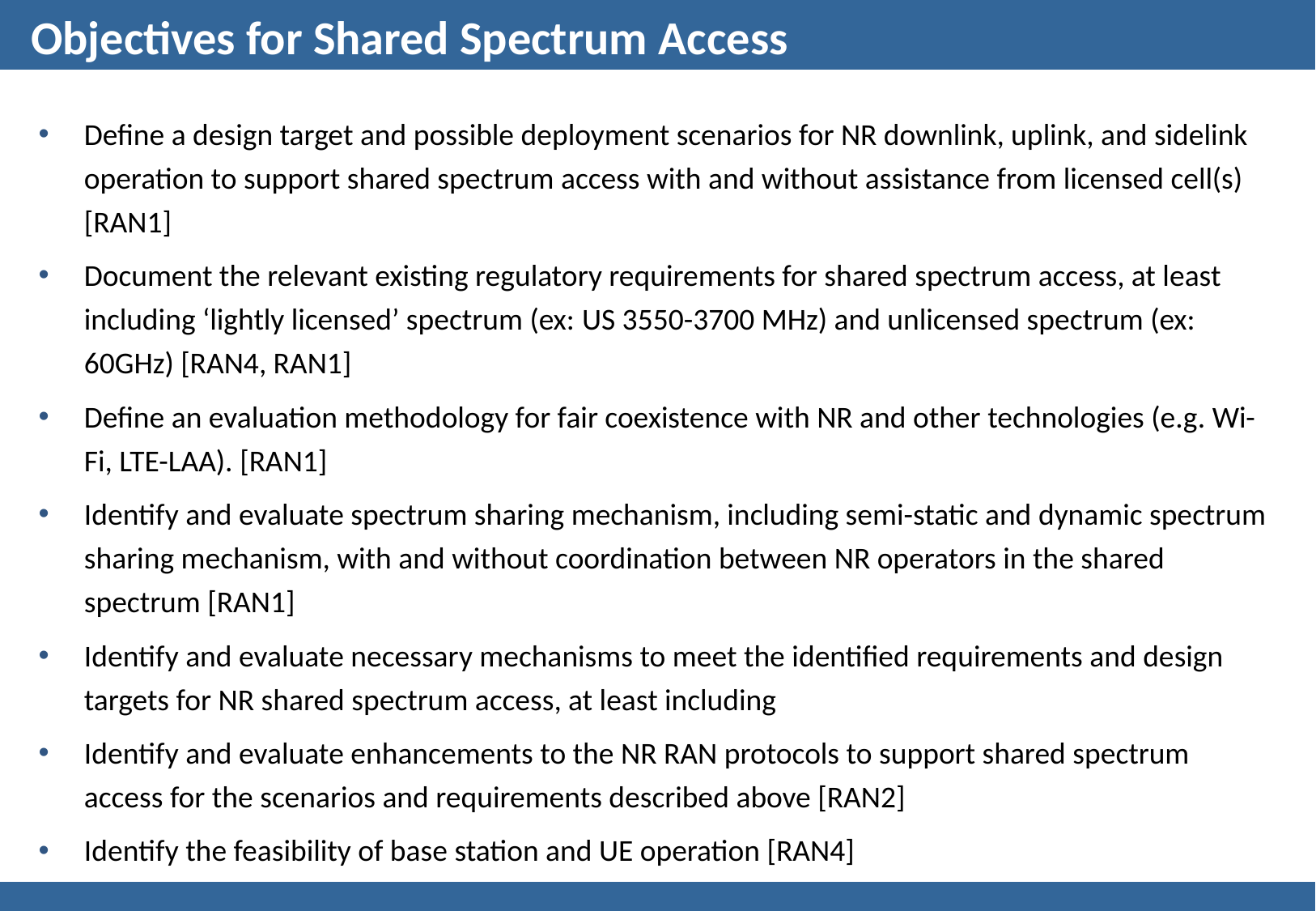

# Objectives for Shared Spectrum Access
Define a design target and possible deployment scenarios for NR downlink, uplink, and sidelink operation to support shared spectrum access with and without assistance from licensed cell(s) [RAN1]
Document the relevant existing regulatory requirements for shared spectrum access, at least including ‘lightly licensed’ spectrum (ex: US 3550-3700 MHz) and unlicensed spectrum (ex: 60GHz) [RAN4, RAN1]
Define an evaluation methodology for fair coexistence with NR and other technologies (e.g. Wi-Fi, LTE-LAA). [RAN1]
Identify and evaluate spectrum sharing mechanism, including semi-static and dynamic spectrum sharing mechanism, with and without coordination between NR operators in the shared spectrum [RAN1]
Identify and evaluate necessary mechanisms to meet the identified requirements and design targets for NR shared spectrum access, at least including
Identify and evaluate enhancements to the NR RAN protocols to support shared spectrum access for the scenarios and requirements described above [RAN2]
Identify the feasibility of base station and UE operation [RAN4]